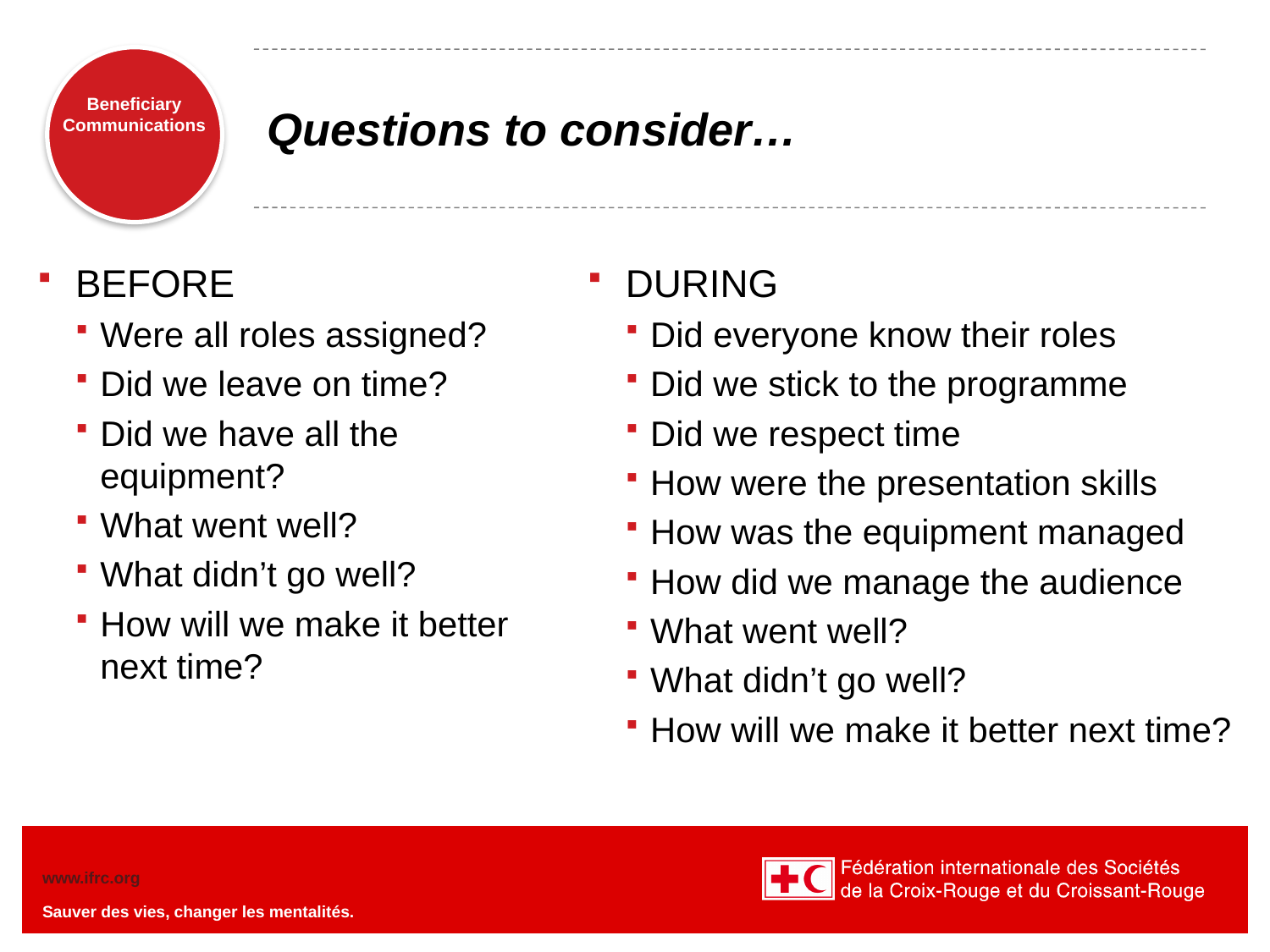

# Questions to consider…
BEFORE
Were all roles assigned?
Did we leave on time?
Did we have all the equipment?
What went well?
What didn’t go well?
How will we make it better next time?

DURING
Did everyone know their roles
Did we stick to the programme
Did we respect time
How were the presentation skills
How was the equipment managed
How did we manage the audience
What went well?
What didn’t go well?
How will we make it better next time?